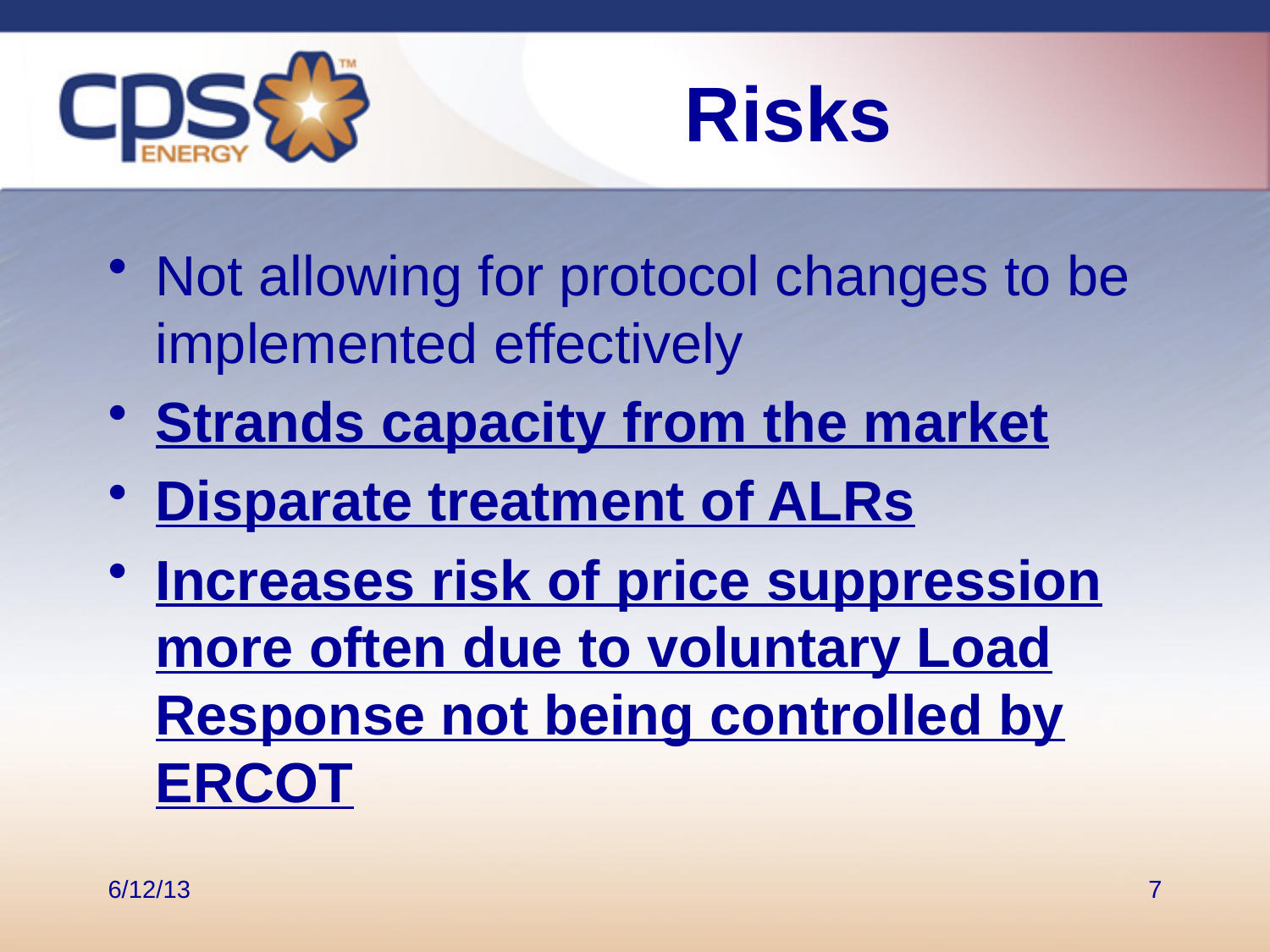

# Risks
Not allowing for protocol changes to be implemented effectively
Strands capacity from the market
Disparate treatment of ALRs
Increases risk of price suppression more often due to voluntary Load Response not being controlled by ERCOT
6/12/13
7